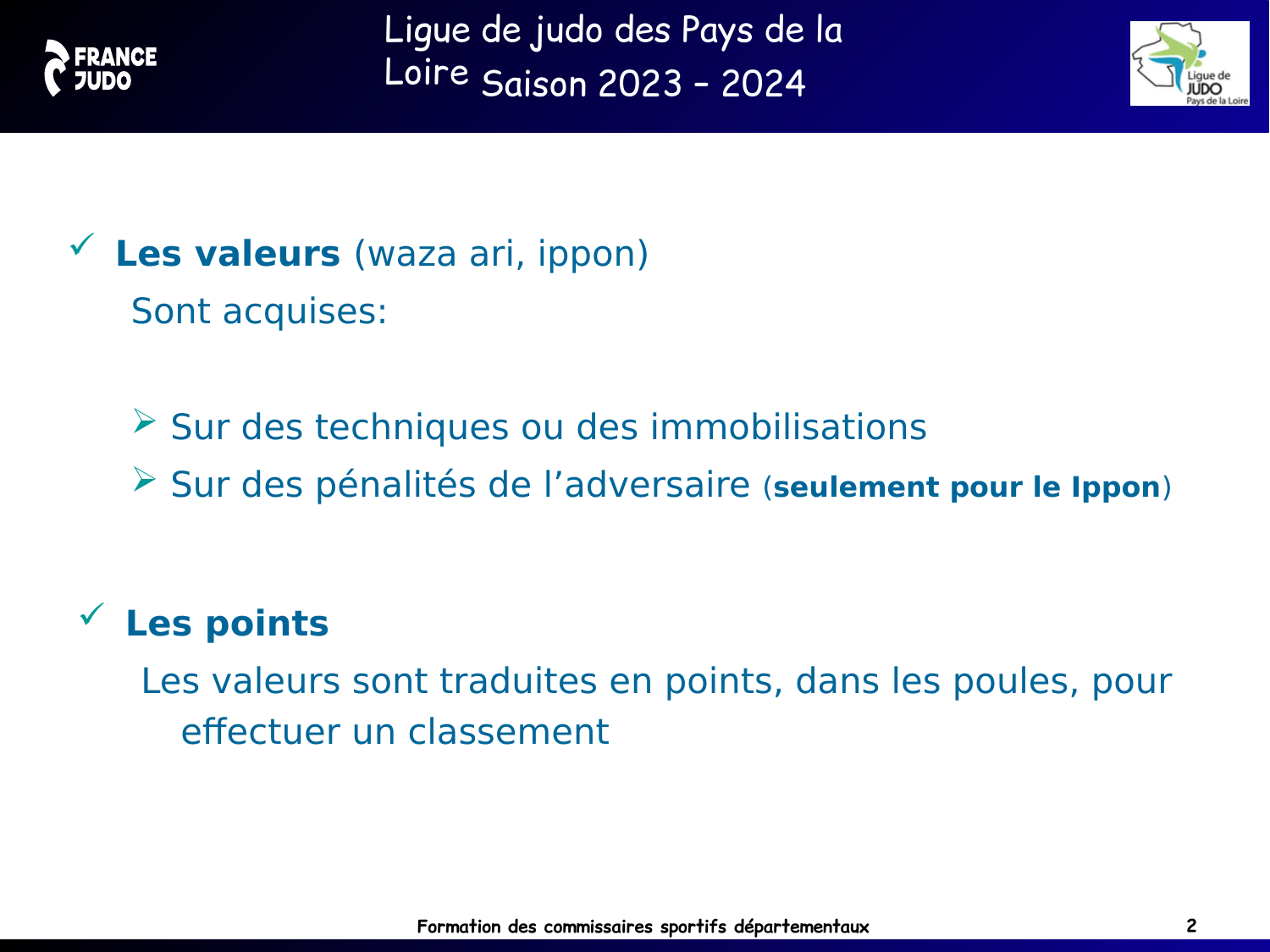

Les valeurs (waza ari, ippon)
Sont acquises:

Sur des techniques ou des immobilisations
Sur des pénalités de l’adversaire (seulement pour le Ippon)
Les points
Les valeurs sont traduites en points, dans les poules, pour effectuer un classement